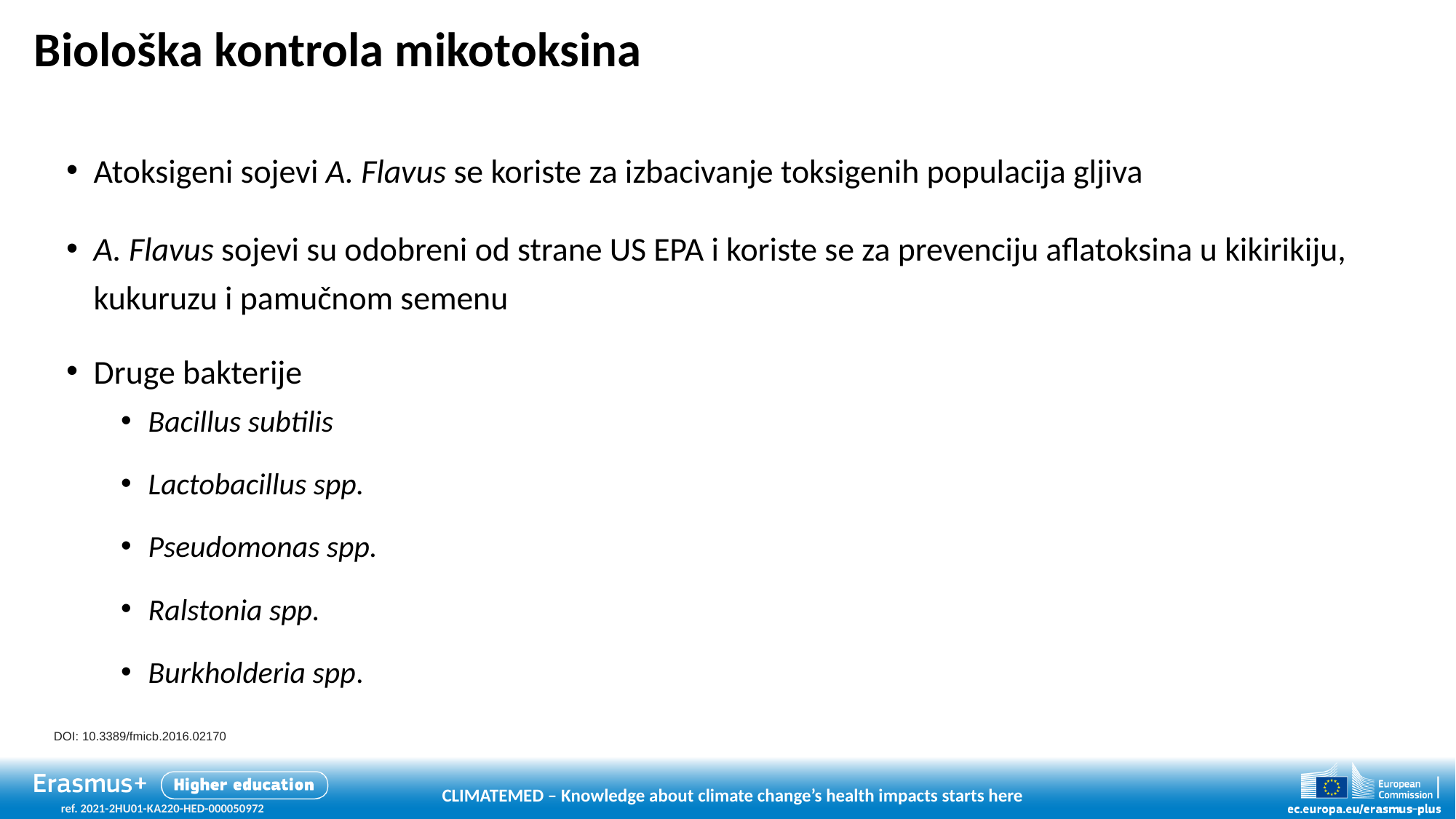

# Biološka kontrola mikotoksina
Atoksigeni sojevi А. Flavus se koriste za izbacivanje toksigenih populacija gljiva
А. Flavus sojevi su odobreni od strane US EPA i koriste se za prevenciju aflatoksina u kikirikiju, kukuruzu i pamučnom semenu
Druge bakterije
Bacillus subtilis
Lactobacillus spp.
Pseudomonas spp.
Ralstonia spp.
Burkholderia spp.

DOI: 10.3389/fmicb.2016.02170